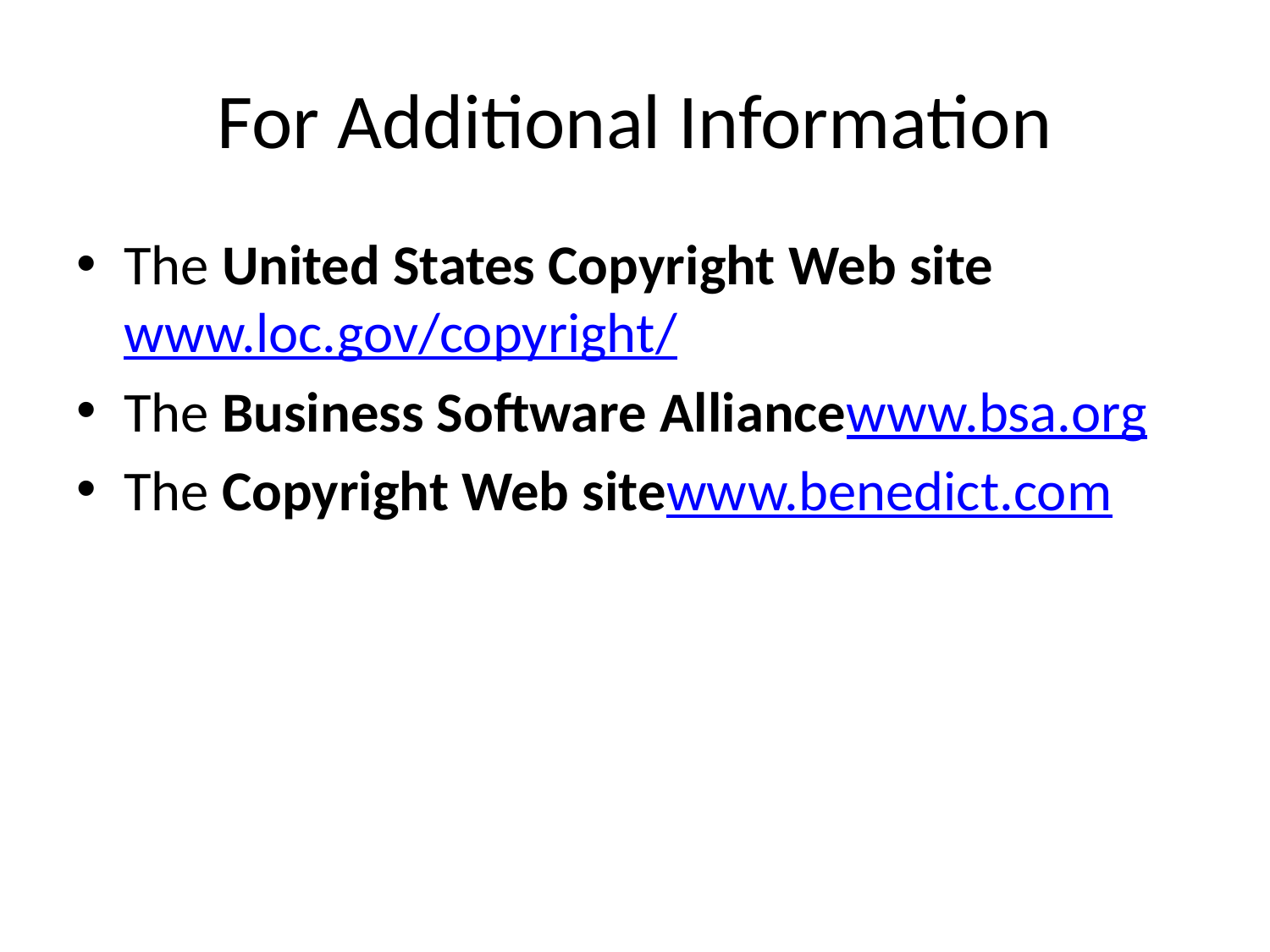

# For Additional Information
The United States Copyright Web site
www.loc.gov/copyright/
The Business Software Alliance
www.bsa.org
The Copyright Web site
www.benedict.com